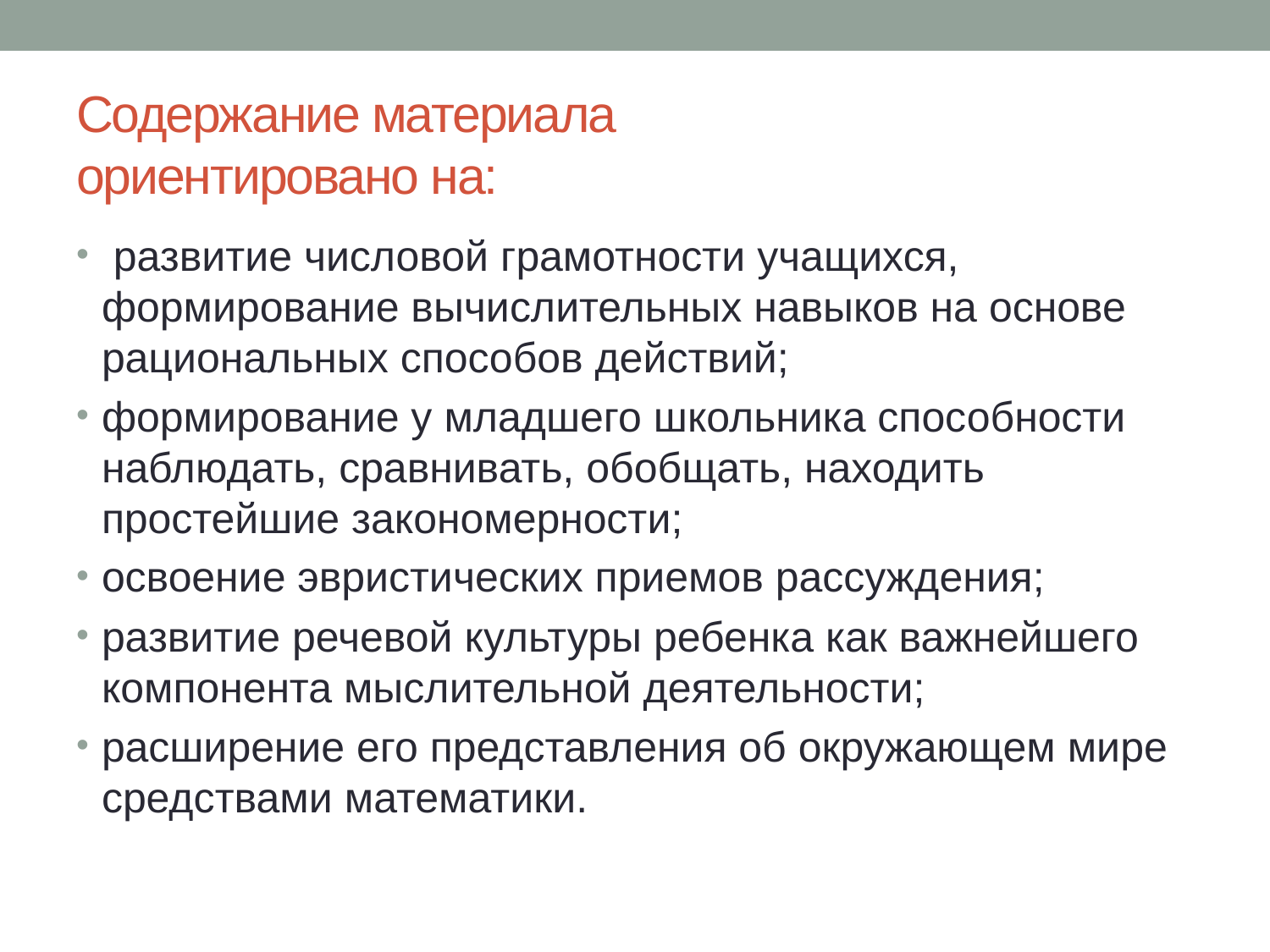

# Содержание материала ориентировано на:
 развитие числовой грамотности учащихся, формирование вычислительных навыков на основе рациональных способов действий;
формирование у младшего школьника способности наблюдать, сравнивать, обобщать, находить простейшие закономерности;
освоение эвристических приемов рассуждения;
развитие речевой культуры ребенка как важнейшего компонента мыслительной деятельности;
расширение его представления об окружающем мире средствами математики.